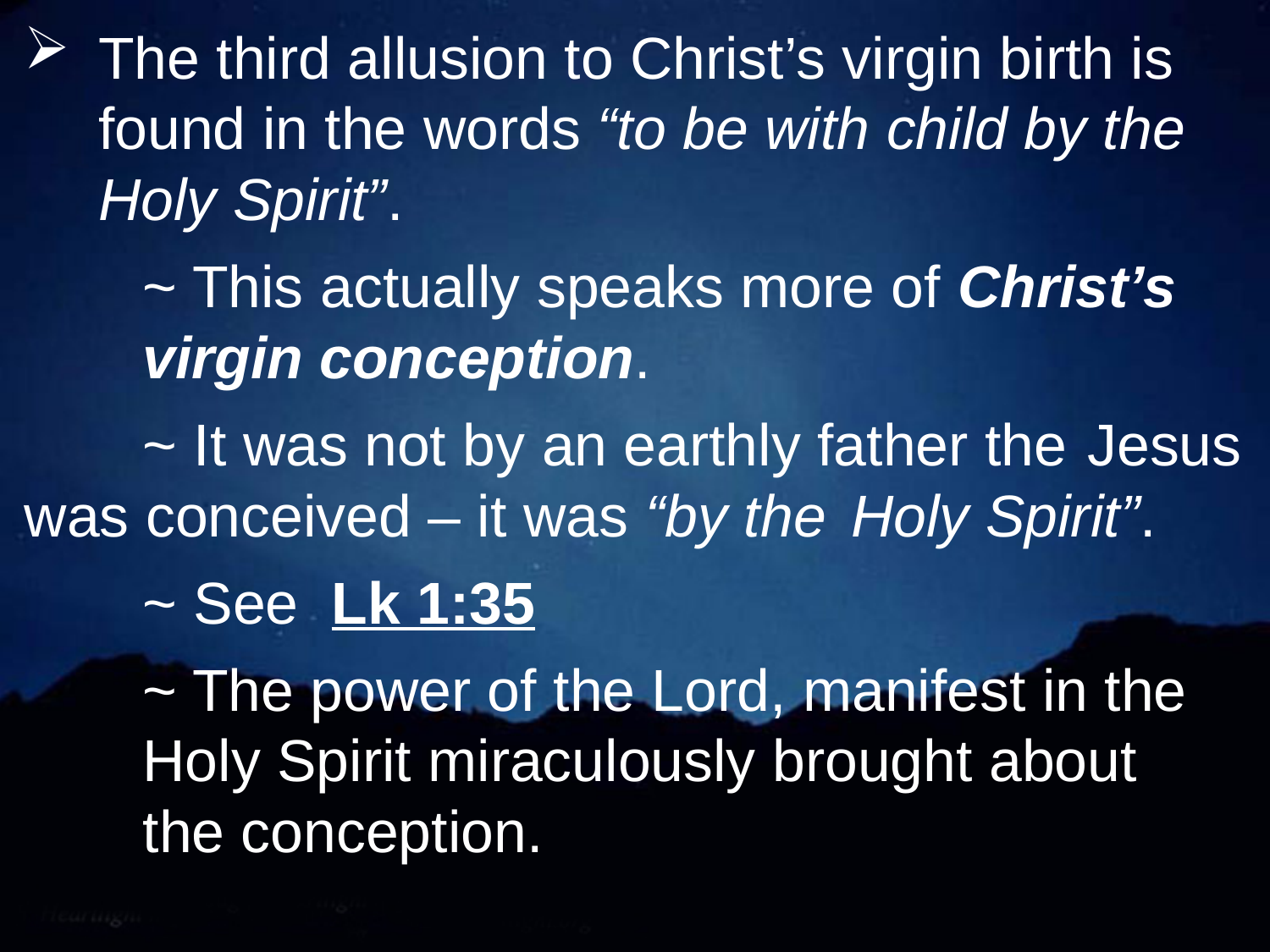

The third allusion to Christ’s virgin birth is found in the words “to be with child by the Holy Spirit”.
		~ This actually speaks more of Christ’s 					virgin conception.
		~ It was not by an earthly father the 						Jesus was conceived – it was “by the 					Holy Spirit”.
		~ See  Lk 1:35
		~ The power of the Lord, manifest in the 					Holy Spirit miraculously brought about 					the conception.